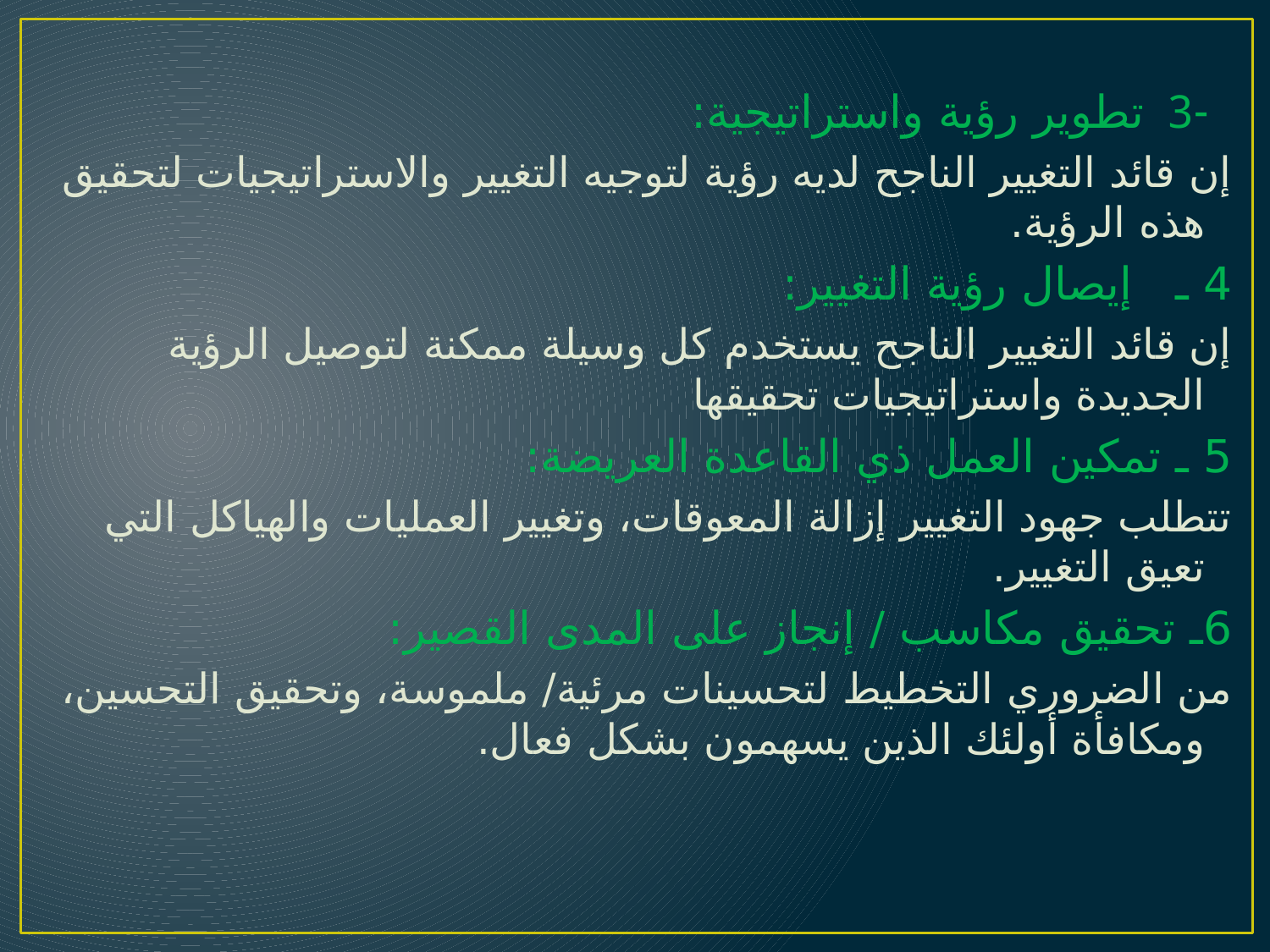

-3  تطوير رؤية واستراتيجية:
إن قائد التغيير الناجح لديه رؤية لتوجيه التغيير والاستراتيجيات لتحقيق هذه الرؤية.
4 ـ   إيصال رؤية التغيير:
إن قائد التغيير الناجح يستخدم كل وسيلة ممكنة لتوصيل الرؤية الجديدة واستراتيجيات تحقيقها
5 ـ تمكين العمل ذي القاعدة العريضة:
تتطلب جهود التغيير إزالة المعوقات، وتغيير العمليات والهياكل التي تعيق التغيير.
6ـ تحقيق مكاسب / إنجاز على المدى القصير:
من الضروري التخطيط لتحسينات مرئية/ ملموسة، وتحقيق التحسين، ومكافأة أولئك الذين يسهمون بشكل فعال.